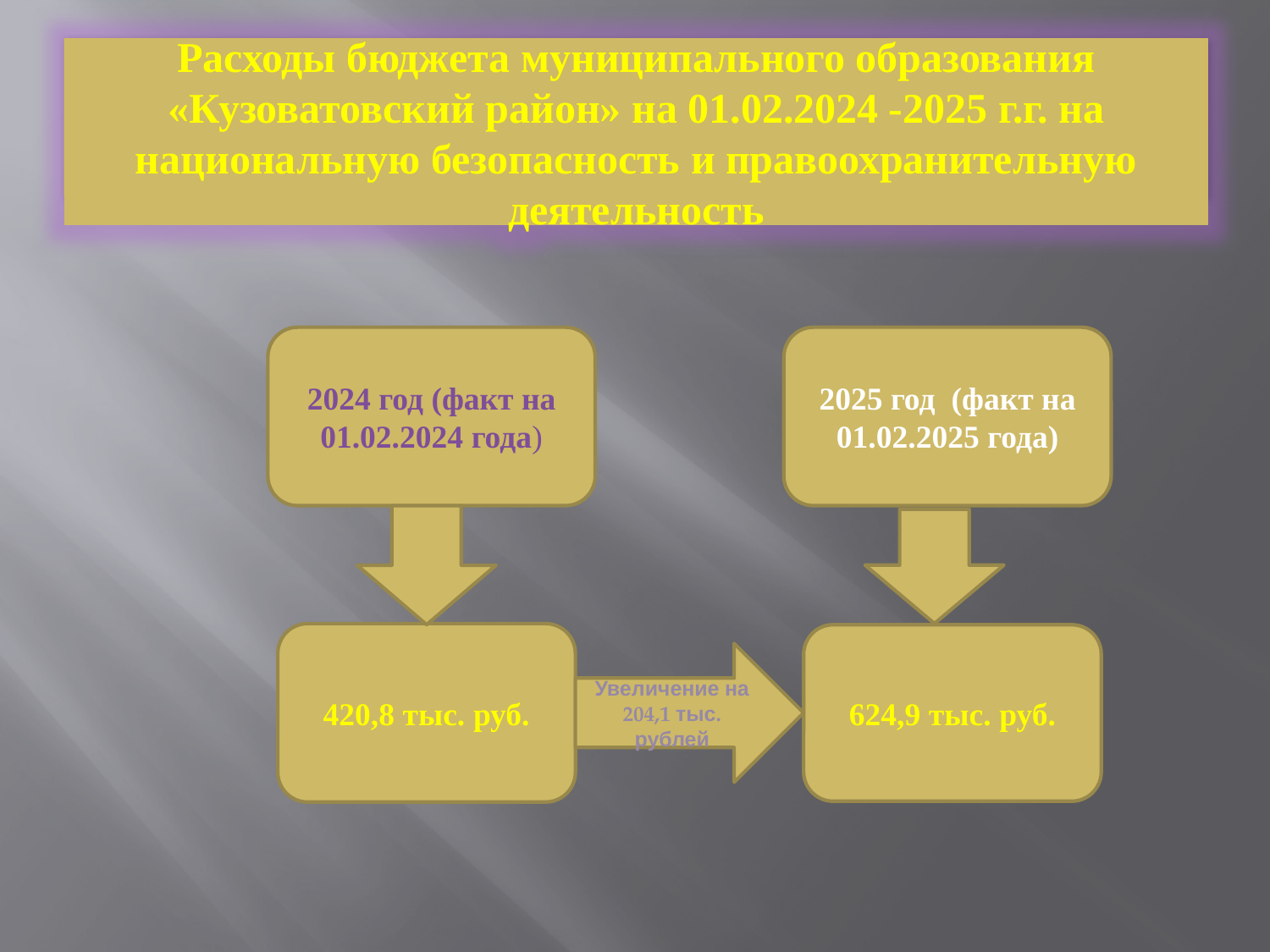

# Расходы бюджета муниципального образования «Кузоватовский район» на 2014 год на социальную политику
Расходы бюджета муниципального образования «Кузоватовский район» на 01.02.2024 -2025 г.г. на национальную безопасность и правоохранительную деятельность
2024 год (факт на 01.02.2024 года)
2025 год  (факт на 01.02.2025 года)

420,8 тыс. руб.
624,9 тыс. руб.
Увеличение на 204,1 тыс. рублей